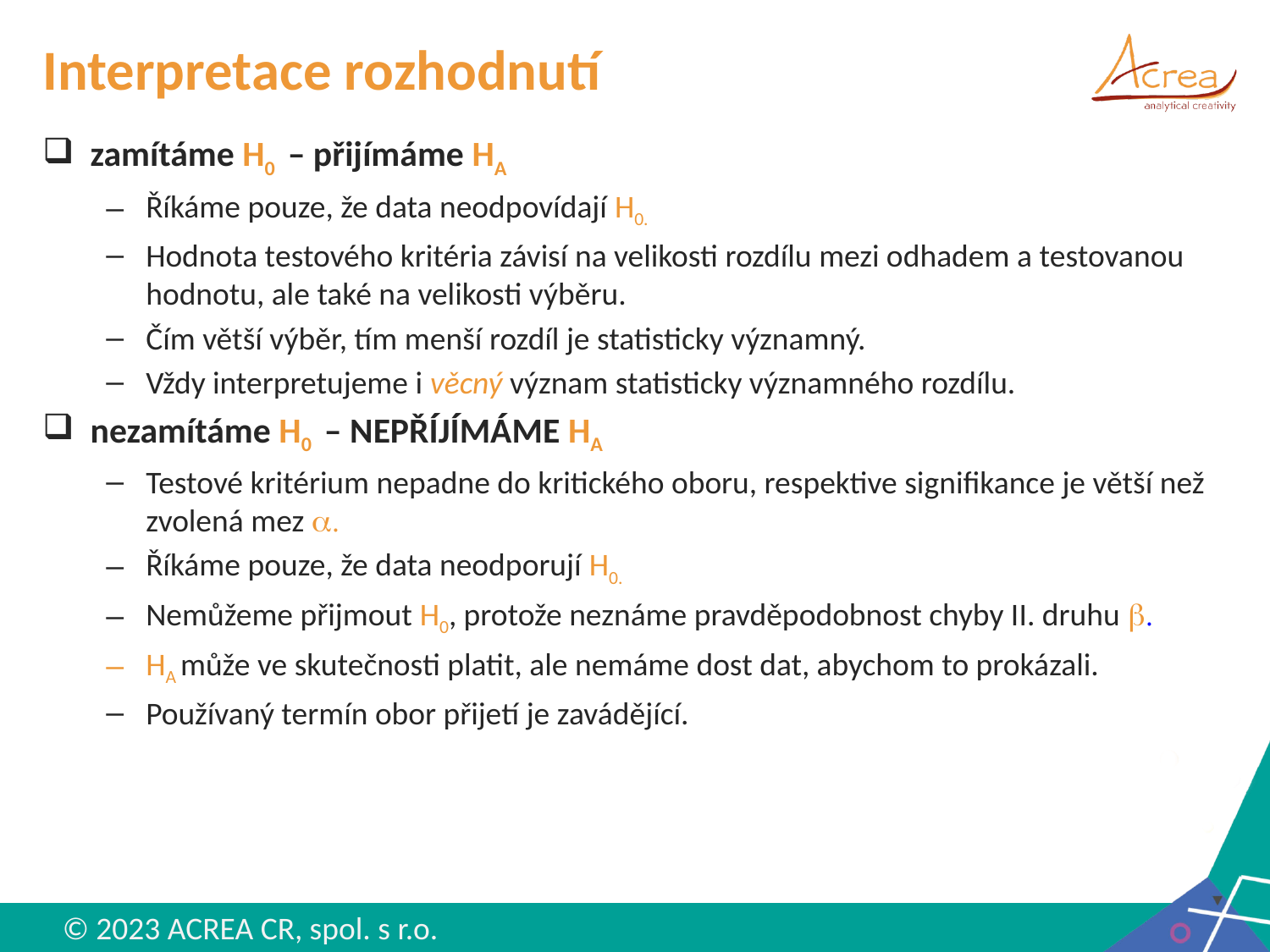

# Interpretace rozhodnutí
zamítáme H0  – přijímáme HA
Říkáme pouze, že data neodpovídají H0.
Hodnota testového kritéria závisí na velikosti rozdílu mezi odhadem a testovanou hodnotu, ale také na velikosti výběru.
Čím větší výběr, tím menší rozdíl je statisticky významný.
Vždy interpretujeme i věcný význam statisticky významného rozdílu.
nezamítáme H0  – NEPŘÍJÍMÁME HA
Testové kritérium nepadne do kritického oboru, respektive signifikance je větší než zvolená mez α.
Říkáme pouze, že data neodporují H0.
Nemůžeme přijmout H0, protože neznáme pravděpodobnost chyby II. druhu β.
HA může ve skutečnosti platit, ale nemáme dost dat, abychom to prokázali.
Používaný termín obor přijetí je zavádějící.